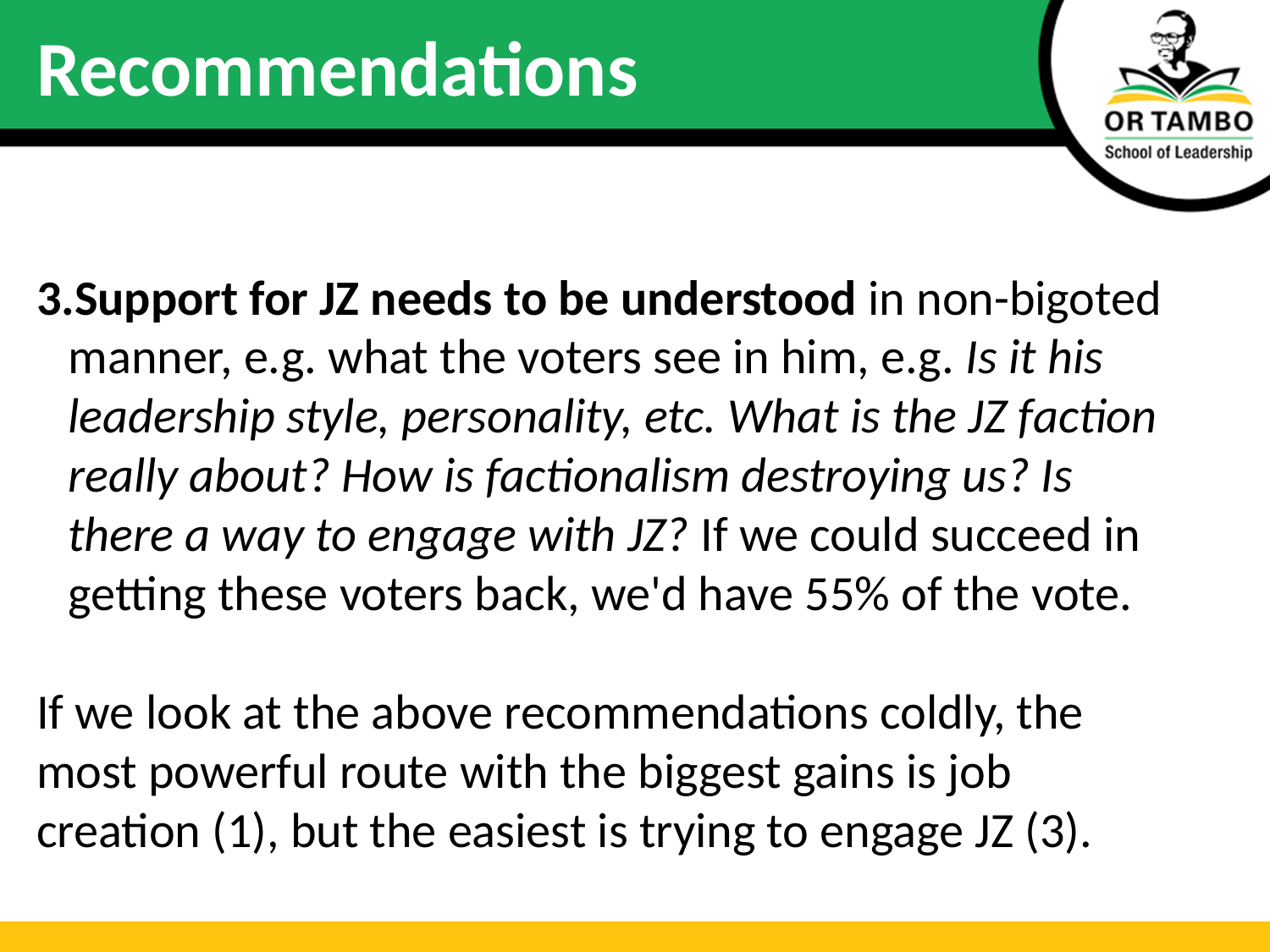

# Recommendations

Support for JZ needs to be understood in non-bigoted manner, e.g. what the voters see in him, e.g. Is it his leadership style, personality, etc. What is the JZ faction really about? How is factionalism destroying us? Is there a way to engage with JZ? If we could succeed in getting these voters back, we'd have 55% of the vote.

If we look at the above recommendations coldly, the most powerful route with the biggest gains is job creation (1), but the easiest is trying to engage JZ (3).